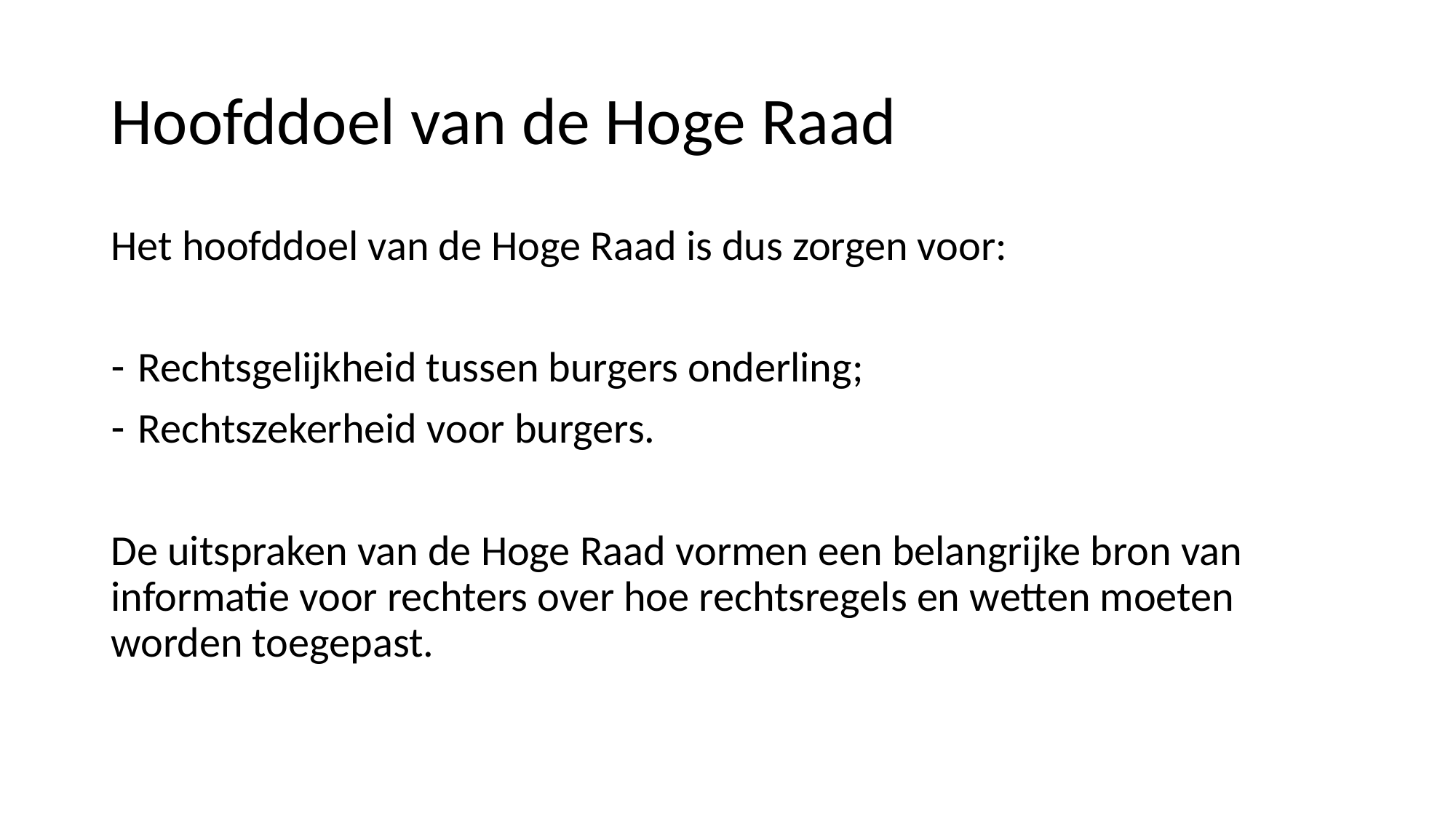

# Hoofddoel van de Hoge Raad
Het hoofddoel van de Hoge Raad is dus zorgen voor:

Rechtsgelijkheid tussen burgers onderling;
Rechtszekerheid voor burgers.

De uitspraken van de Hoge Raad vormen een belangrijke bron van informatie voor rechters over hoe rechtsregels en wetten moeten worden toegepast.